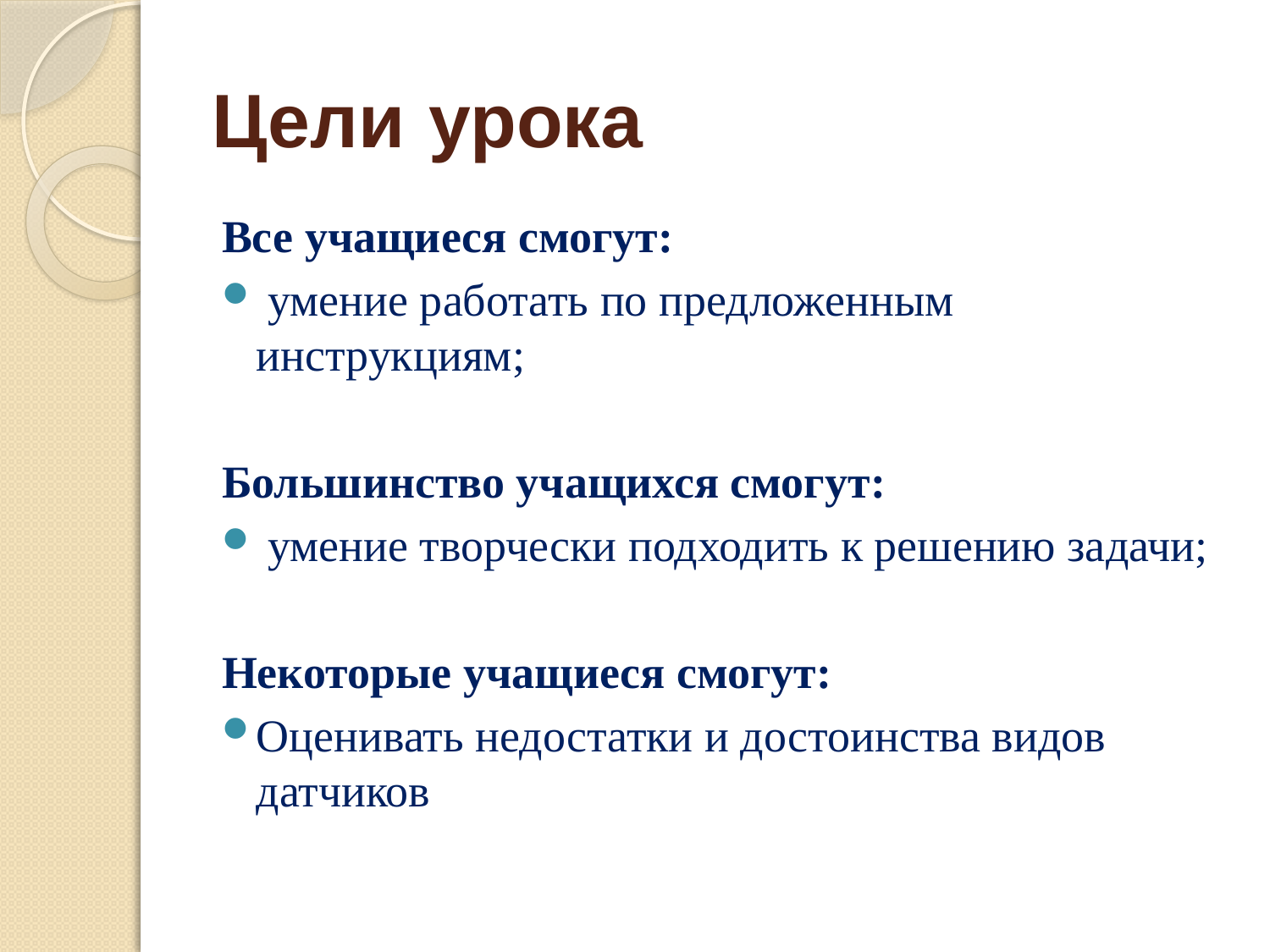

# Цели урока
Все учащиеся смогут:
 умение работать по предложенным инструкциям;

Большинство учащихся смогут:
 умение творчески подходить к решению задачи;

Некоторые учащиеся смогут:
Оценивать недостатки и достоинства видов датчиков